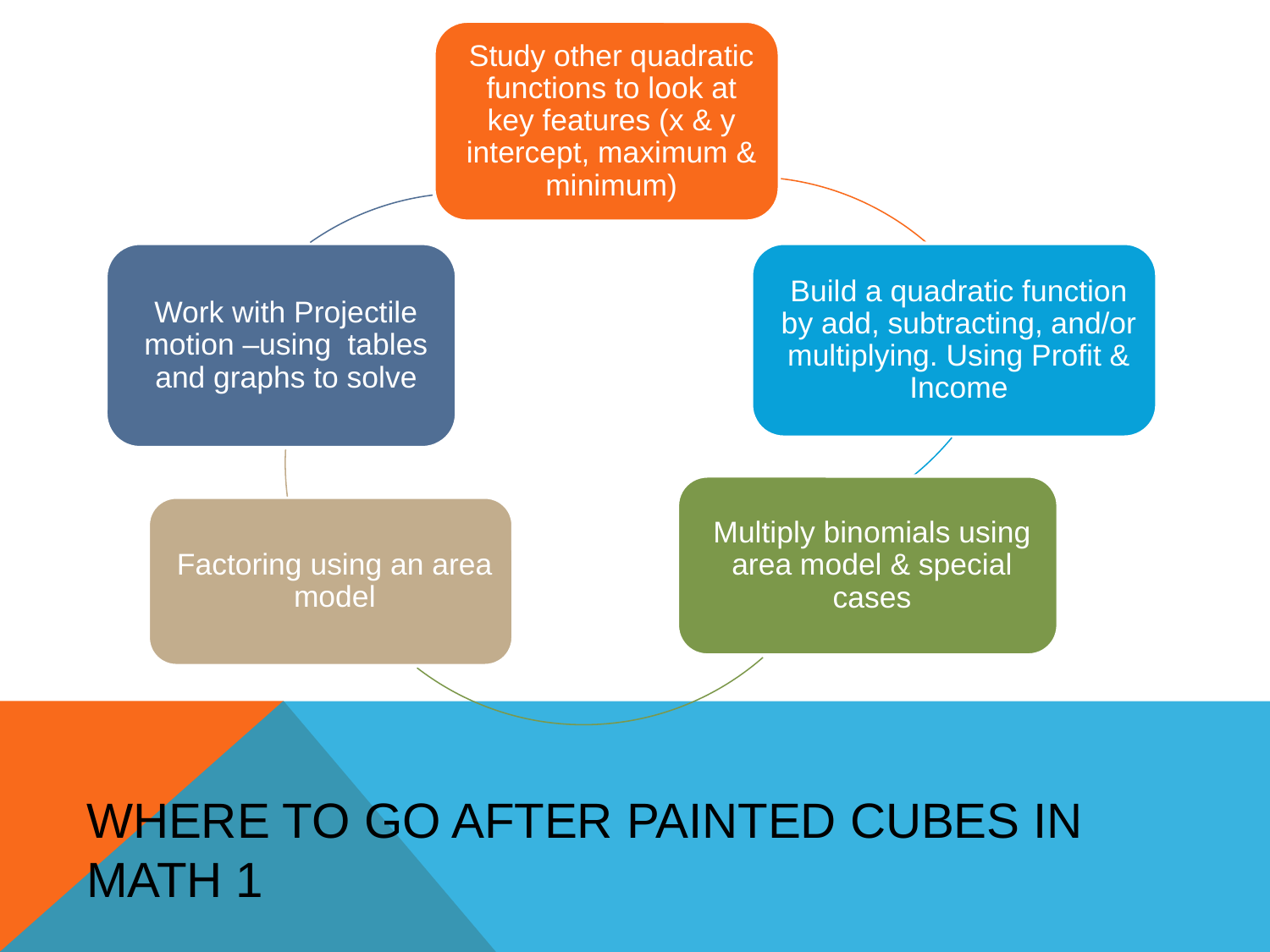

Study other quadratic functions to look at key features (x & y intercept, maximum & minimum)
Build a quadratic function by add, subtracting, and/or multiplying. Using Profit & Income
Multiply binomials using area model & special cases
Factoring using an area model
Work with Projectile motion –using  tables and graphs to solve
Where to go after Painted Cubes in Math 1